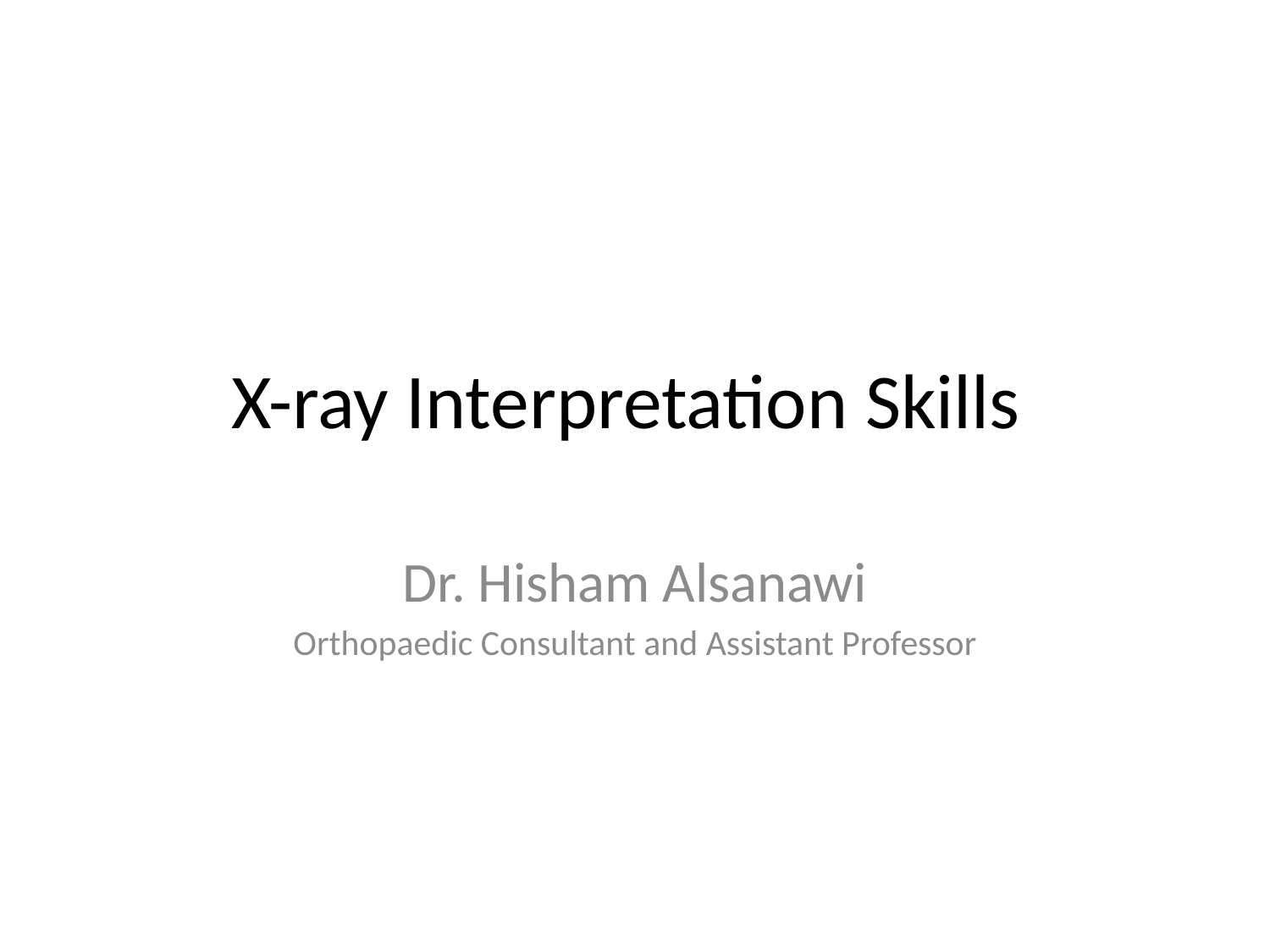

# X-ray Interpretation Skills
Dr. Hisham Alsanawi
Orthopaedic Consultant and Assistant Professor